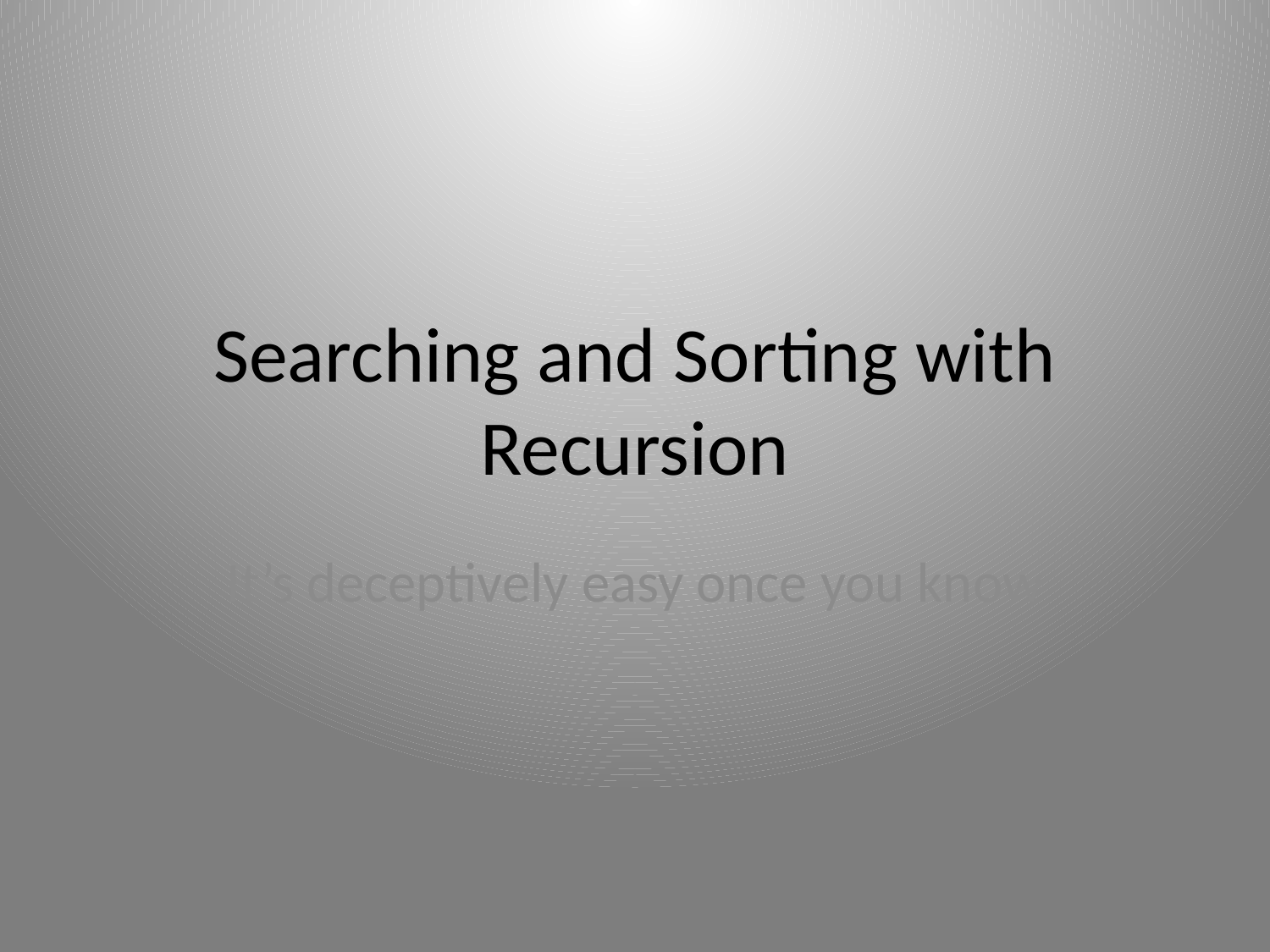

# Searching and Sorting with Recursion
It’s deceptively easy once you know